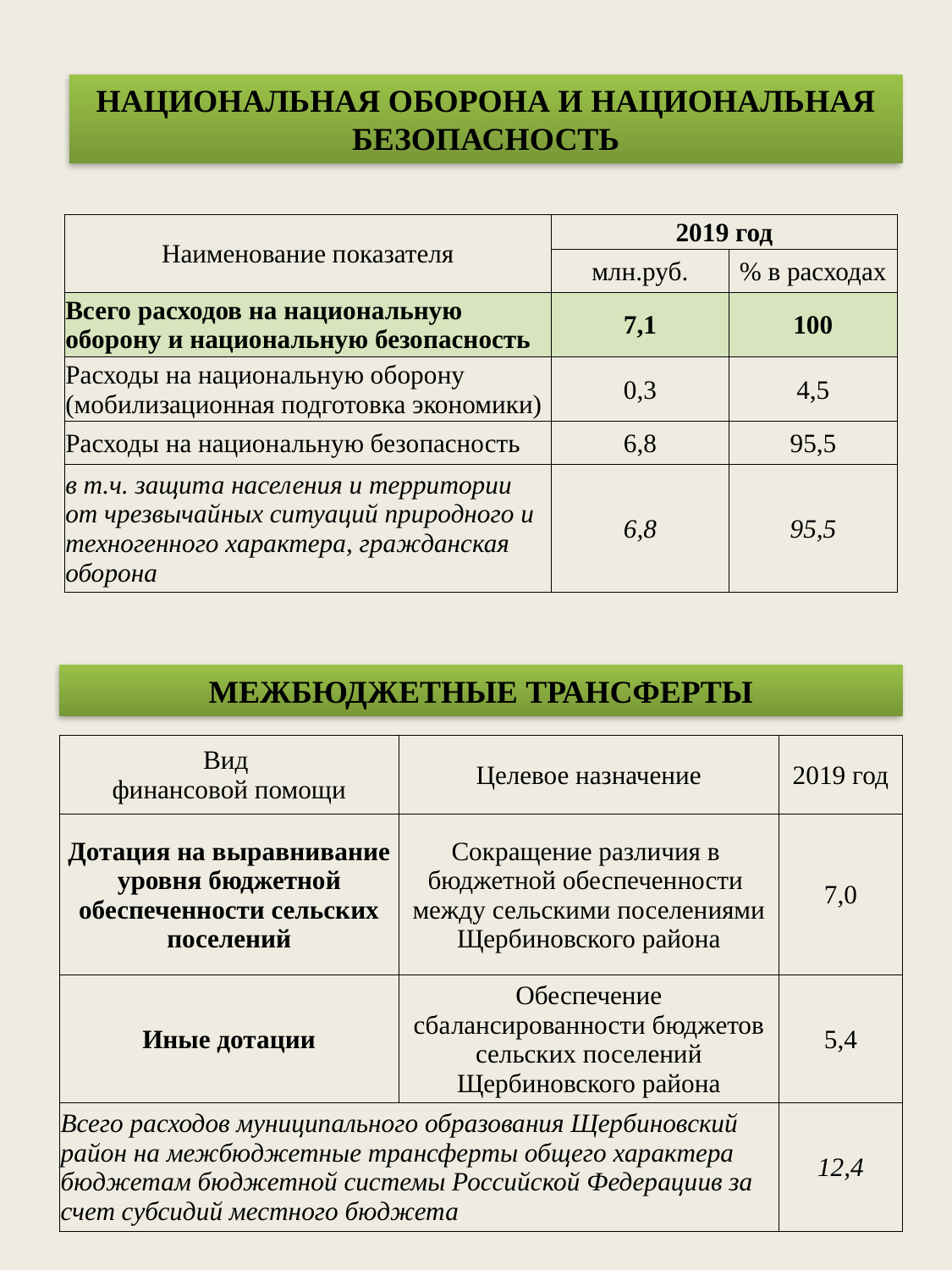

НАЦИОНАЛЬНАЯ ОБОРОНА И НАЦИОНАЛЬНАЯ БЕЗОПАСНОСТЬ
| Наименование показателя | 2019 год |  |
| --- | --- | --- |
|  | млн.руб. | % в расходах |
| Всего расходов на национальную оборону и национальную безопасность | 7,1 | 100 |
| Расходы на национальную оборону (мобилизационная подготовка экономики) | 0,3 | 4,5 |
| Расходы на национальную безопасность | 6,8 | 95,5 |
| в т.ч. защита населения и территории от чрезвычайных ситуаций природного и техногенного характера, гражданская оборона | 6,8 | 95,5 |
МЕЖБЮДЖЕТНЫЕ ТРАНСФЕРТЫ
| Вид финансовой помощи | Целевое назначение | 2019 год |
| --- | --- | --- |
| Дотация на выравнивание уровня бюджетной обеспеченности сельских поселений | Сокращение различия в бюджетной обеспеченности между сельскими поселениями Щербиновского района | 7,0 |
| Иные дотации | Обеспечение сбалансированности бюджетов сельских поселений Щербиновского района | 5,4 |
| Всего расходов муниципального образования Щербиновский район на межбюджетные трансферты общего характера бюджетам бюджетной системы Российской Федерациив за счет субсидий местного бюджета |  | 12,4 |